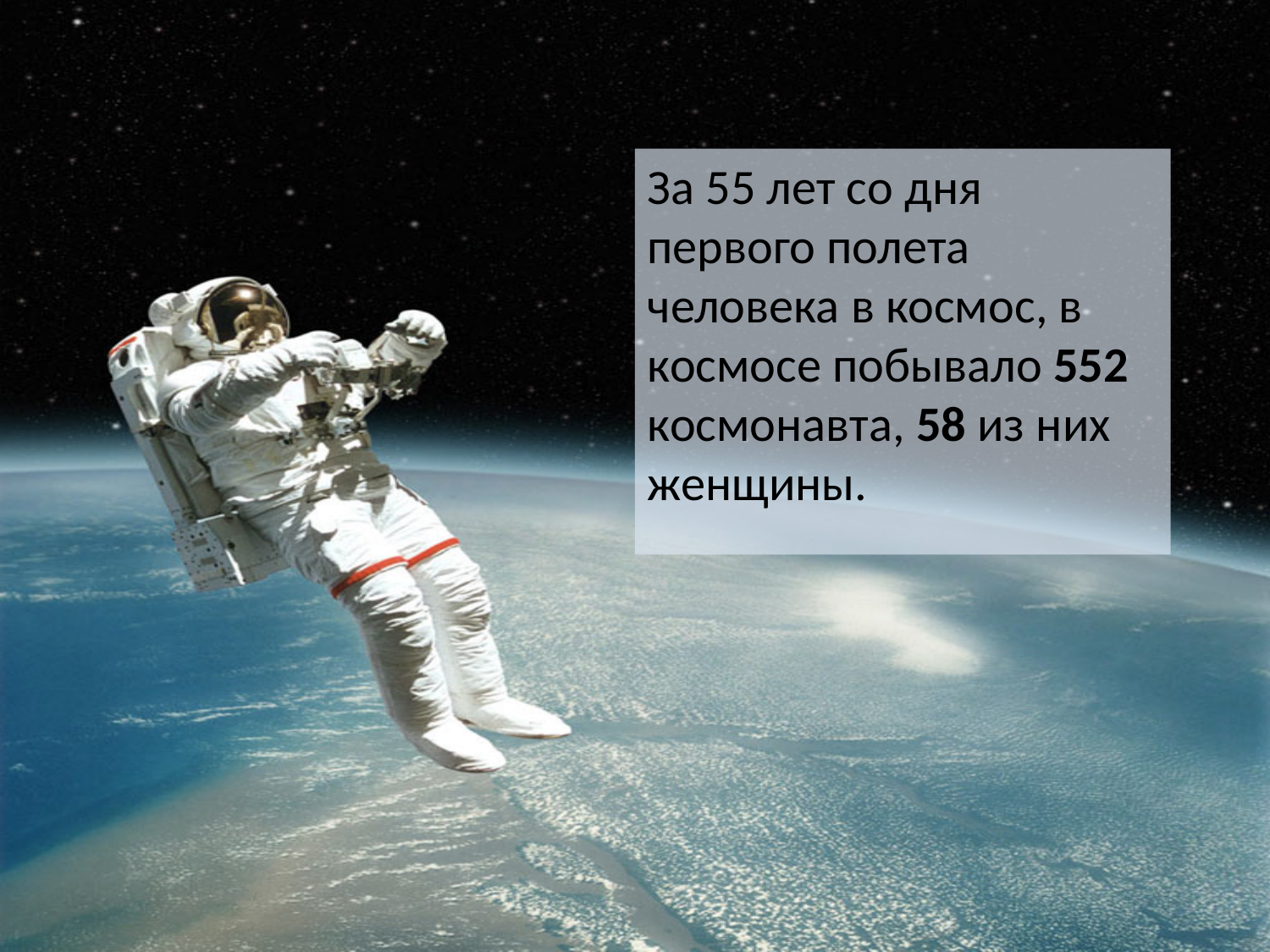

За 55 лет со дня первого полета человека в космос, в космосе побывало 552 космонавта, 58 из них  женщины.